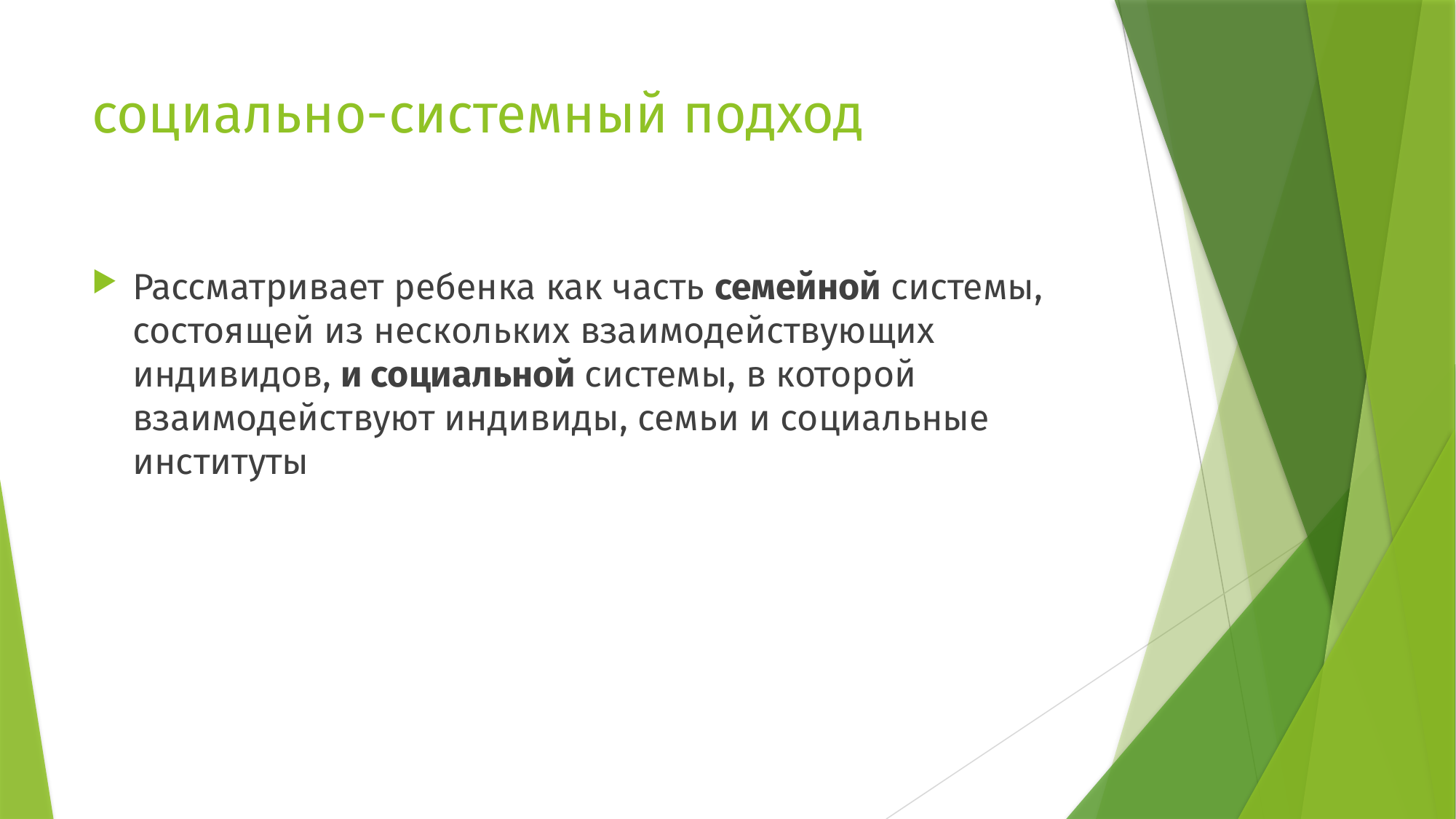

# социально-системный подход
Рассматривает ребенка как часть семейной системы, состоящей из нескольких взаимодействующих индивидов, и социальной системы, в которой взаимодействуют индивиды, семьи и социальные институты